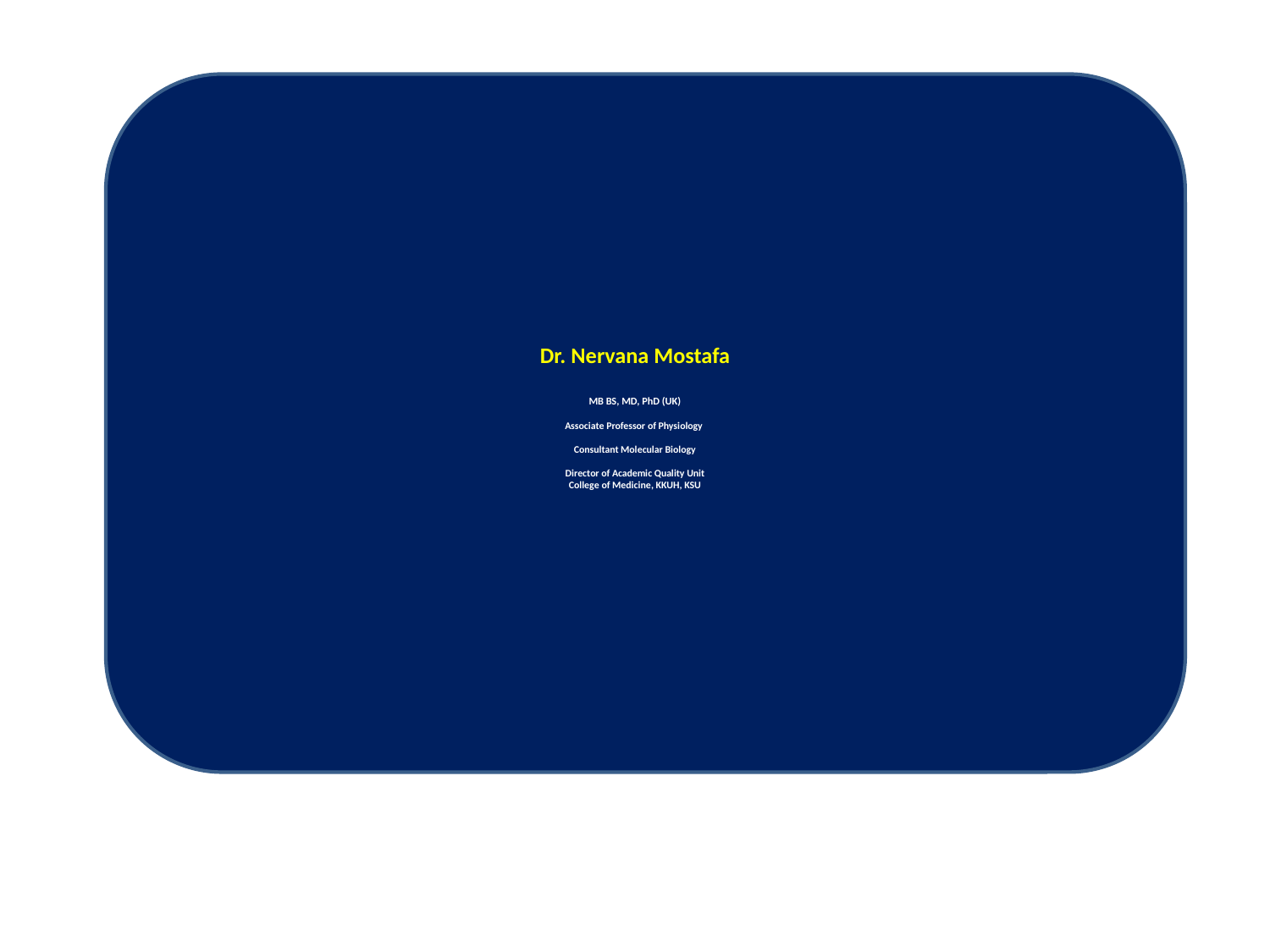

# Dr. Nervana Mostafa MB BS, MD, PhD (UK) Associate Professor of Physiology Consultant Molecular Biology Director of Academic Quality Unit College of Medicine, KKUH, KSU